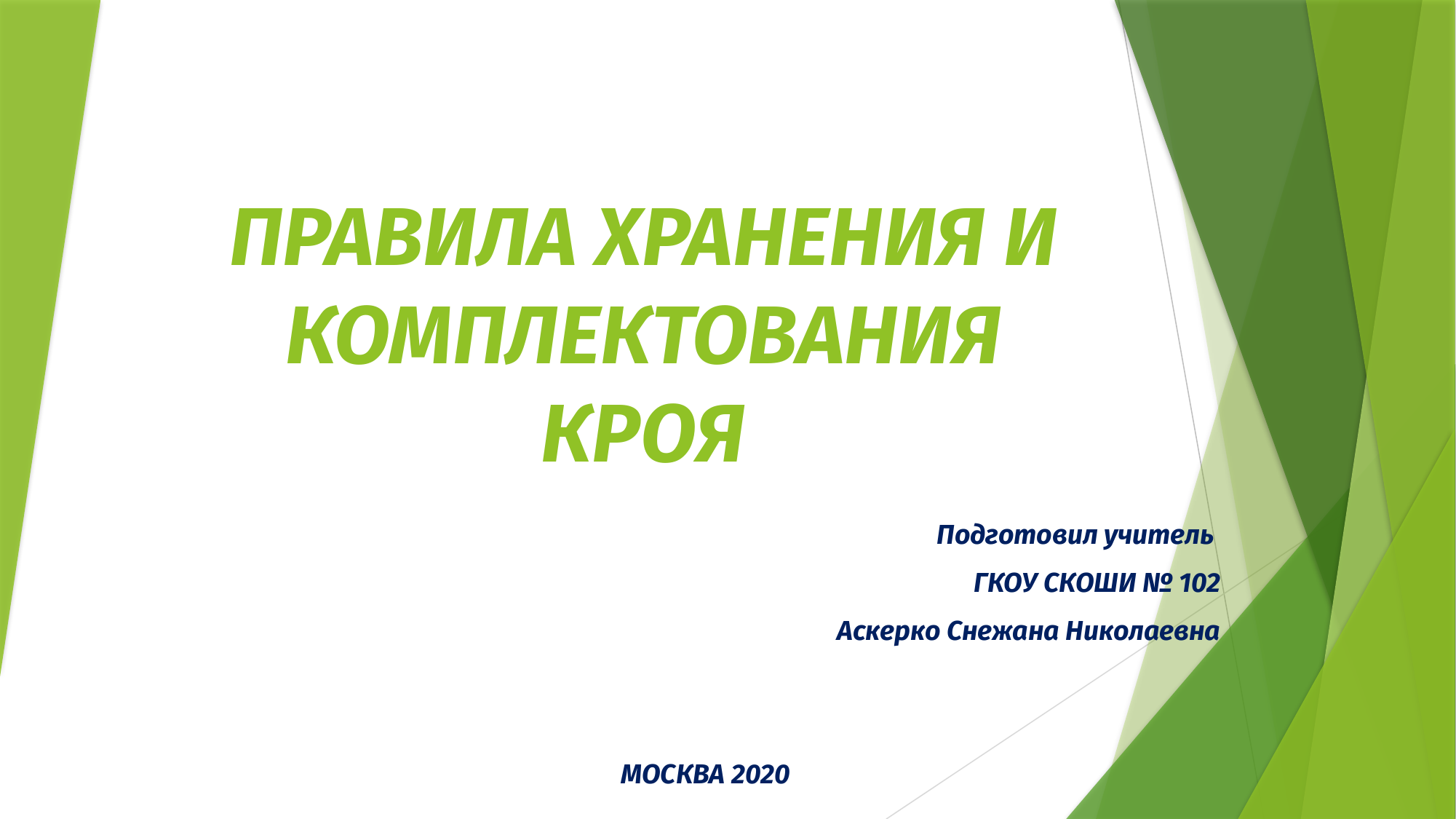

# ПРАВИЛА ХРАНЕНИЯ И КОМПЛЕКТОВАНИЯ КРОЯ
 Подготовил учитель
ГКОУ СКОШИ № 102
Аскерко Снежана Николаевна

МОСКВА 2020